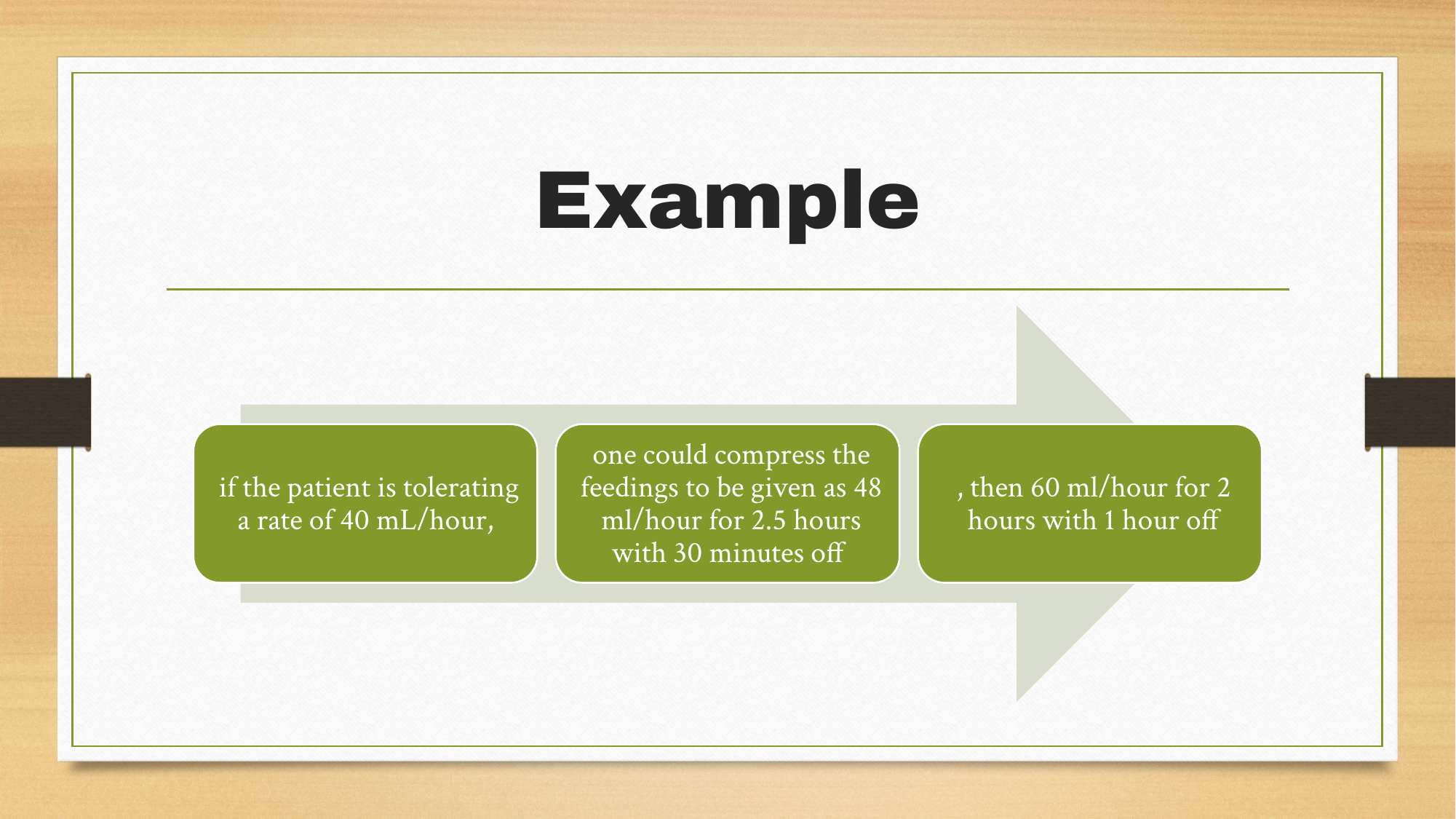

# Example
if the patient is tolerating a rate of 40 mL/hour,
one could compress the feedings to be given as 48 ml/hour for 2.5 hours with 30 minutes off
, then 60 ml/hour for 2 hours with 1 hour off